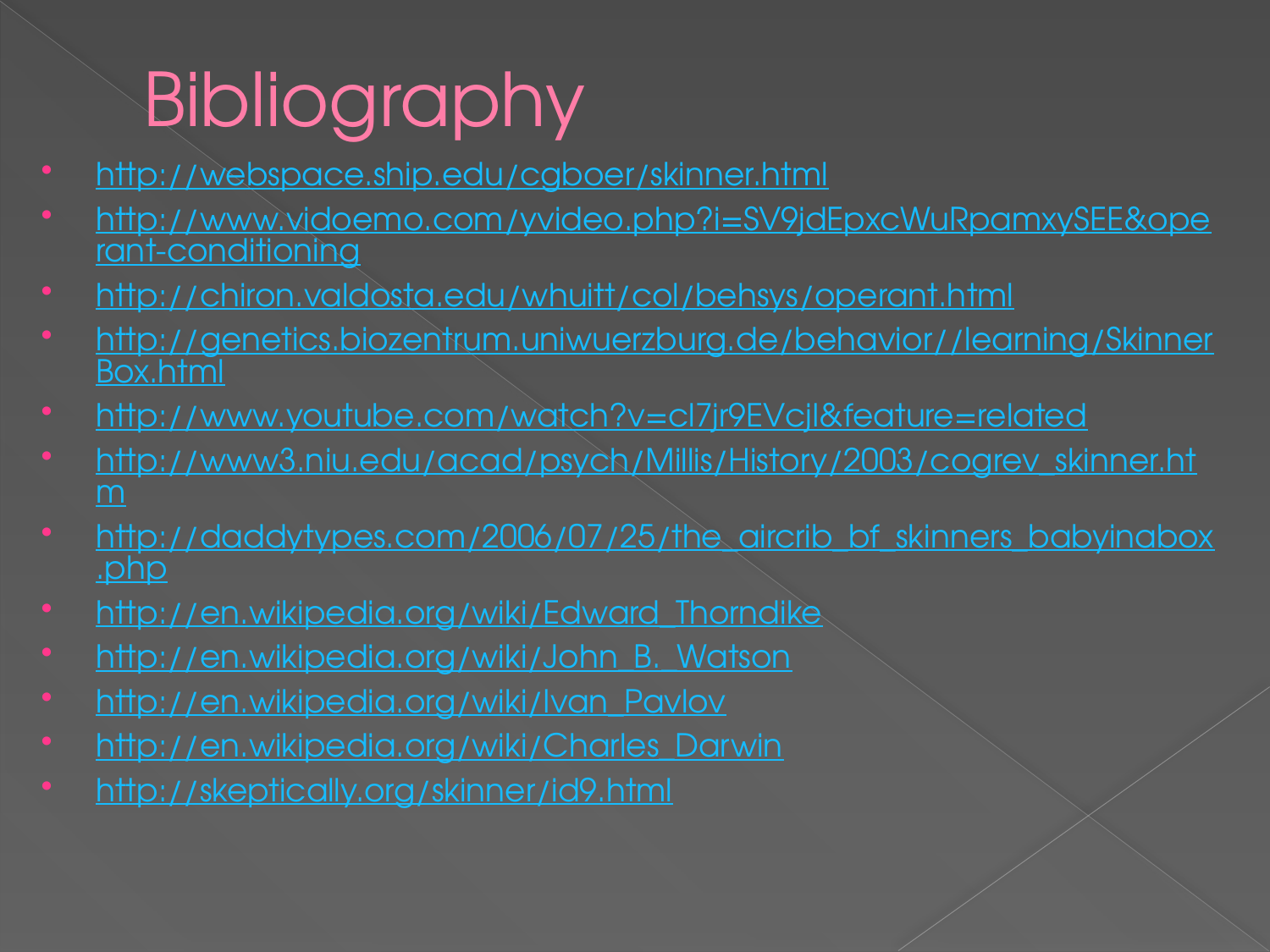

# Bibliography
http://webspace.ship.edu/cgboer/skinner.html
http://www.vidoemo.com/yvideo.php?i=SV9jdEpxcWuRpamxySEE&operant-conditioning
http://chiron.valdosta.edu/whuitt/col/behsys/operant.html
http://genetics.biozentrum.uniwuerzburg.de/behavior//learning/SkinnerBox.html
http://www.youtube.com/watch?v=cl7jr9EVcjI&feature=related
http://www3.niu.edu/acad/psych/Millis/History/2003/cogrev_skinner.htm
http://daddytypes.com/2006/07/25/the_aircrib_bf_skinners_babyinabox.php
http://en.wikipedia.org/wiki/Edward_Thorndike
http://en.wikipedia.org/wiki/John_B._Watson
http://en.wikipedia.org/wiki/Ivan_Pavlov
http://en.wikipedia.org/wiki/Charles_Darwin
http://skeptically.org/skinner/id9.html